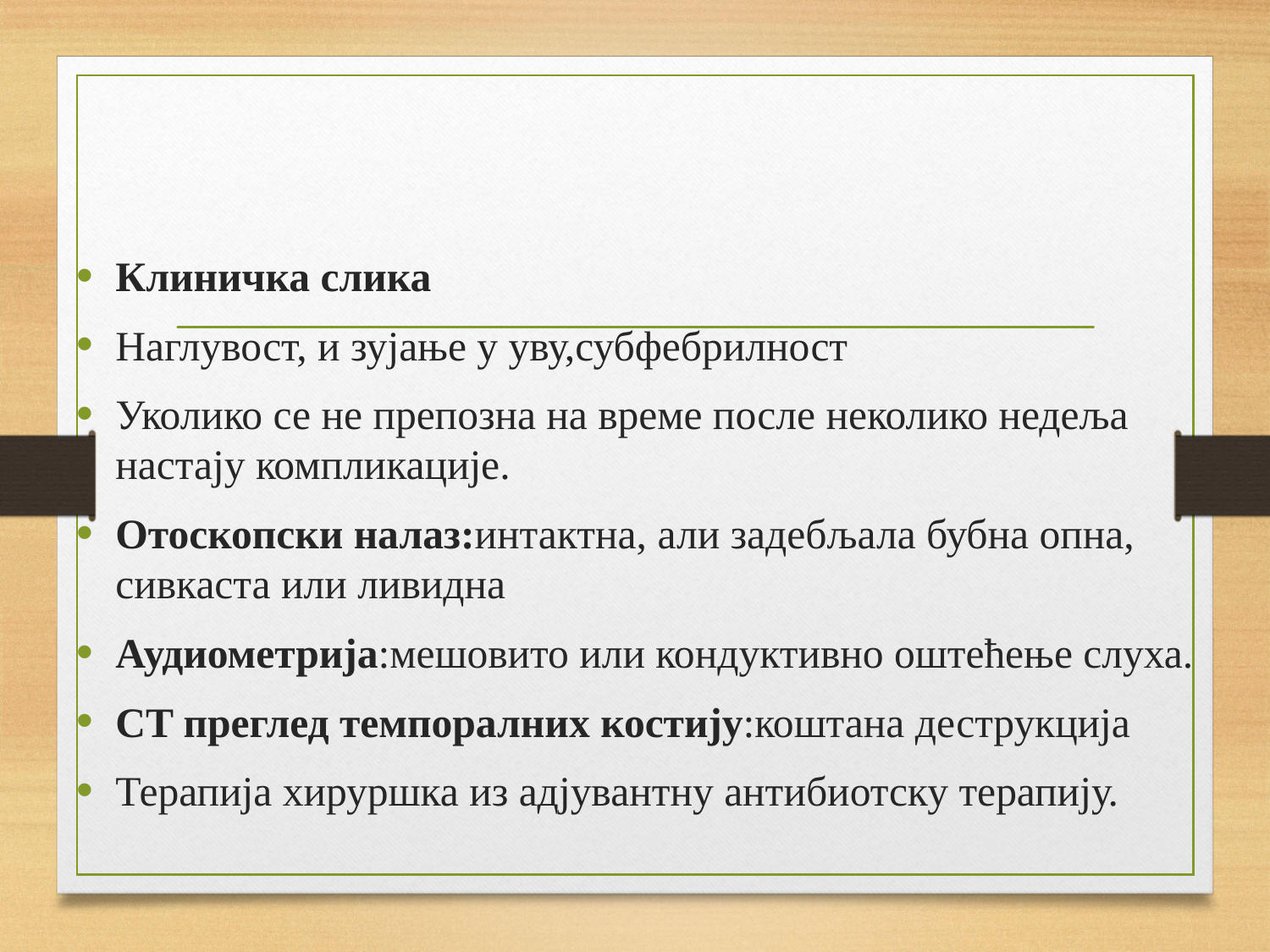

#
Клиничка слика
Наглувост, и зујање у уву,субфебрилност
Уколико се не препозна на време после неколико недеља настају компликације.
Отоскопски налаз:интактна, али задебљала бубна опна, сивкаста или ливидна
Аудиометрија:мешовито или кондуктивно оштећење слуха.
CT преглед темпоралних костију:коштана деструкција
Терапија хируршка из адјувантну антибиотску терапију.